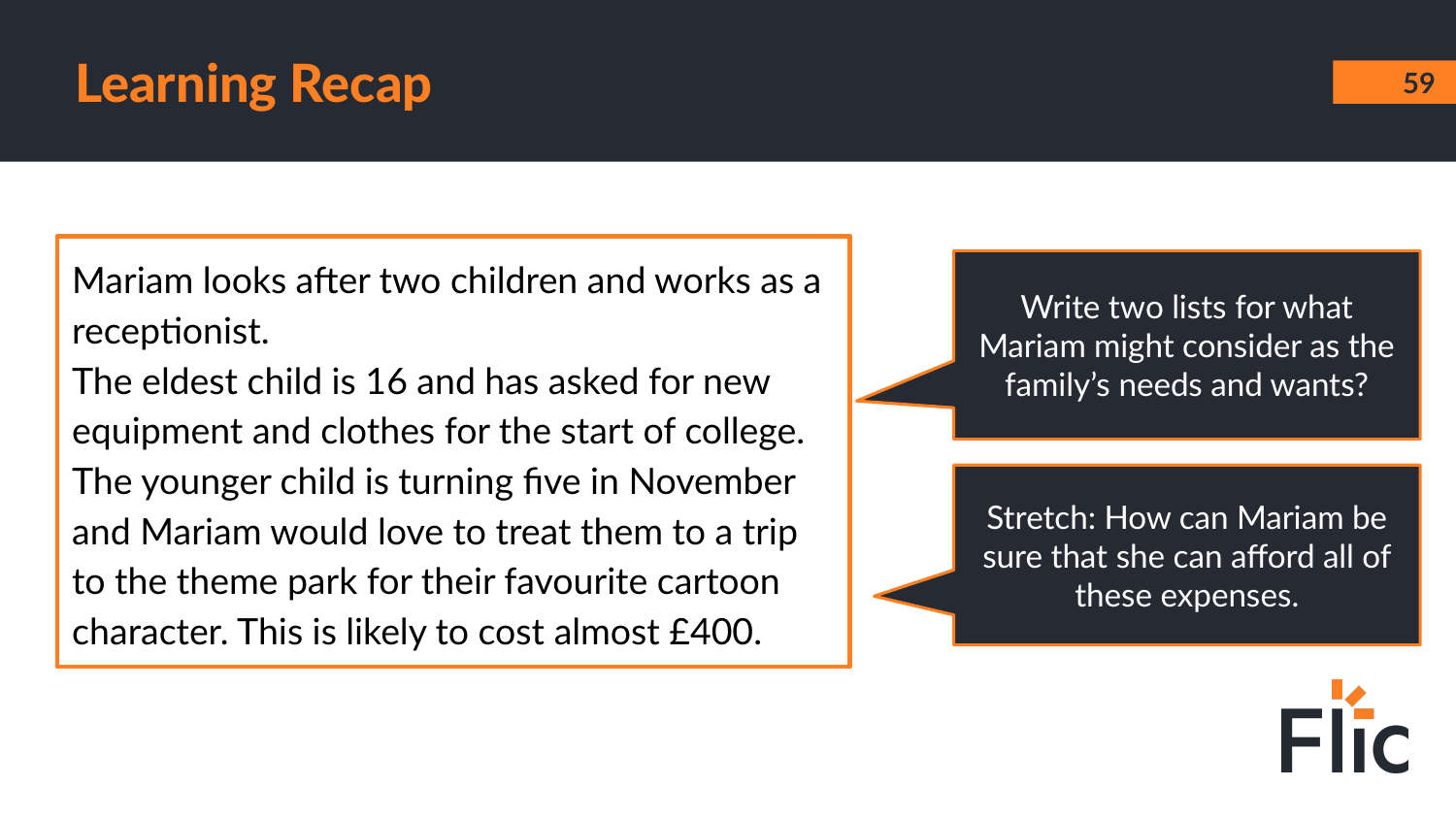

Learning Recap
59
Mariam looks after two children and works as a receptionist.
The eldest child is 16 and has asked for new equipment and clothes for the start of college.
The younger child is turning five in November and Mariam would love to treat them to a trip to the theme park for their favourite cartoon character. This is likely to cost almost £400.
Write two lists for what Mariam might consider as the family’s needs and wants?
Stretch: How can Mariam be sure that she can afford all of these expenses.